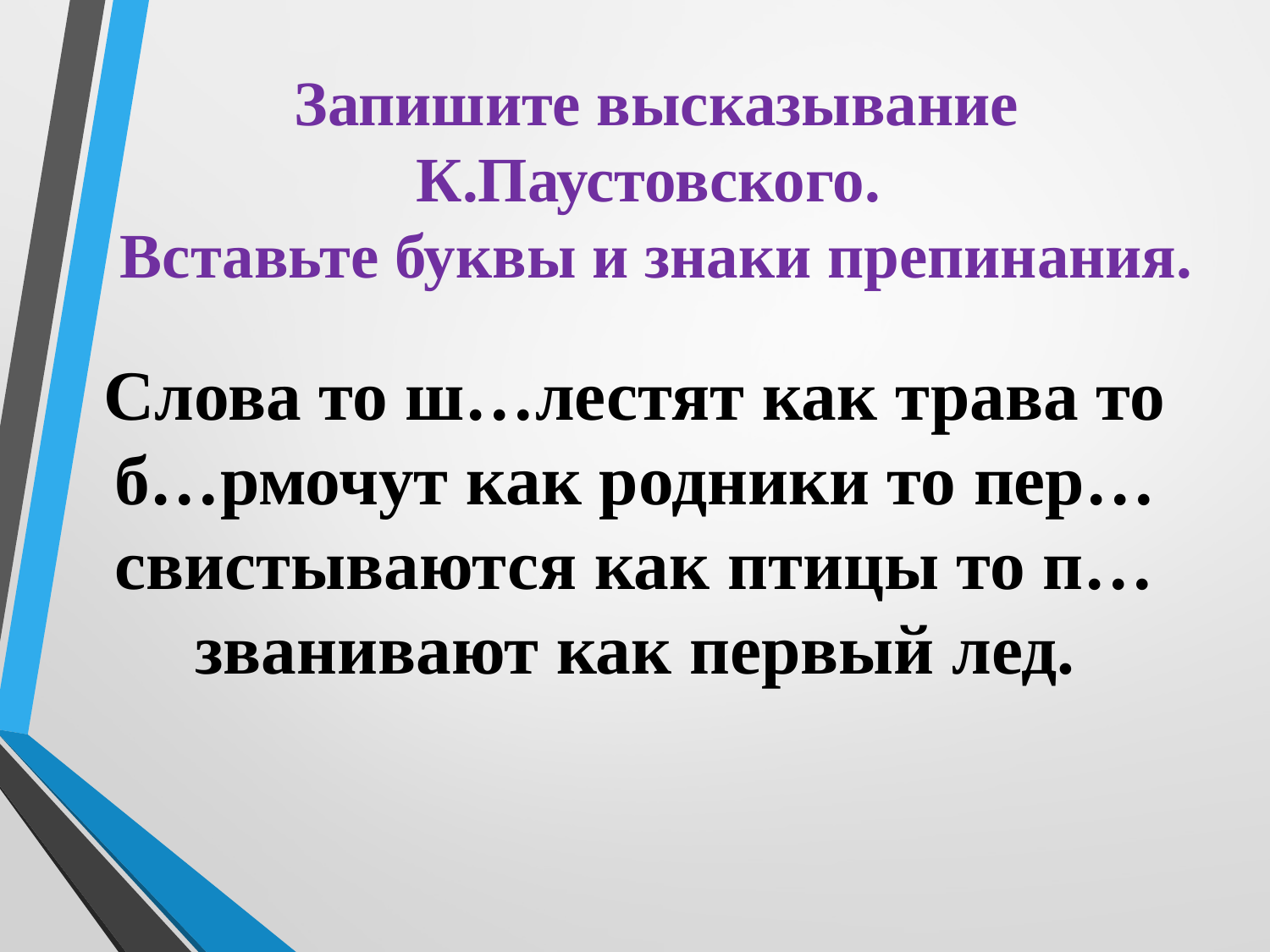

# Запишите высказывание К.Паустовского. Вставьте буквы и знаки препинания.
Слова то ш…лестят как трава то б…рмочут как родники то пер…свистываются как птицы то п…званивают как первый лед.